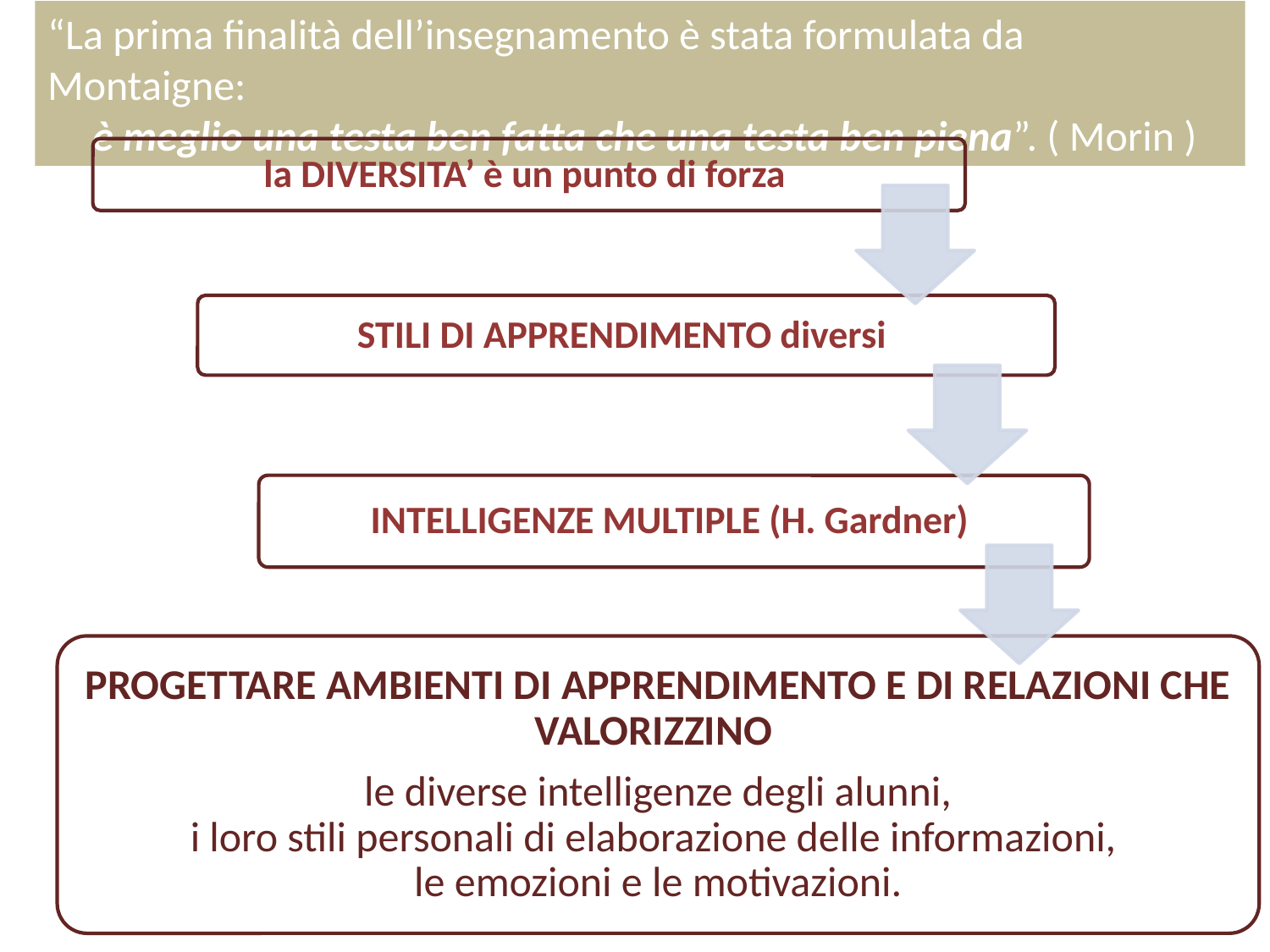

“La prima finalità dell’insegnamento è stata formulata da Montaigne:
 è meglio una testa ben fatta che una testa ben piena”. ( Morin )
la DIVERSITA’ è un punto di forza
STILI DI APPRENDIMENTO diversi
INTELLIGENZE MULTIPLE (H. Gardner)
PROGETTARE AMBIENTI DI APPRENDIMENTO E DI RELAZIONI CHE VALORIZZINO
le diverse intelligenze degli alunni,
i loro stili personali di elaborazione delle informazioni,
le emozioni e le motivazioni.